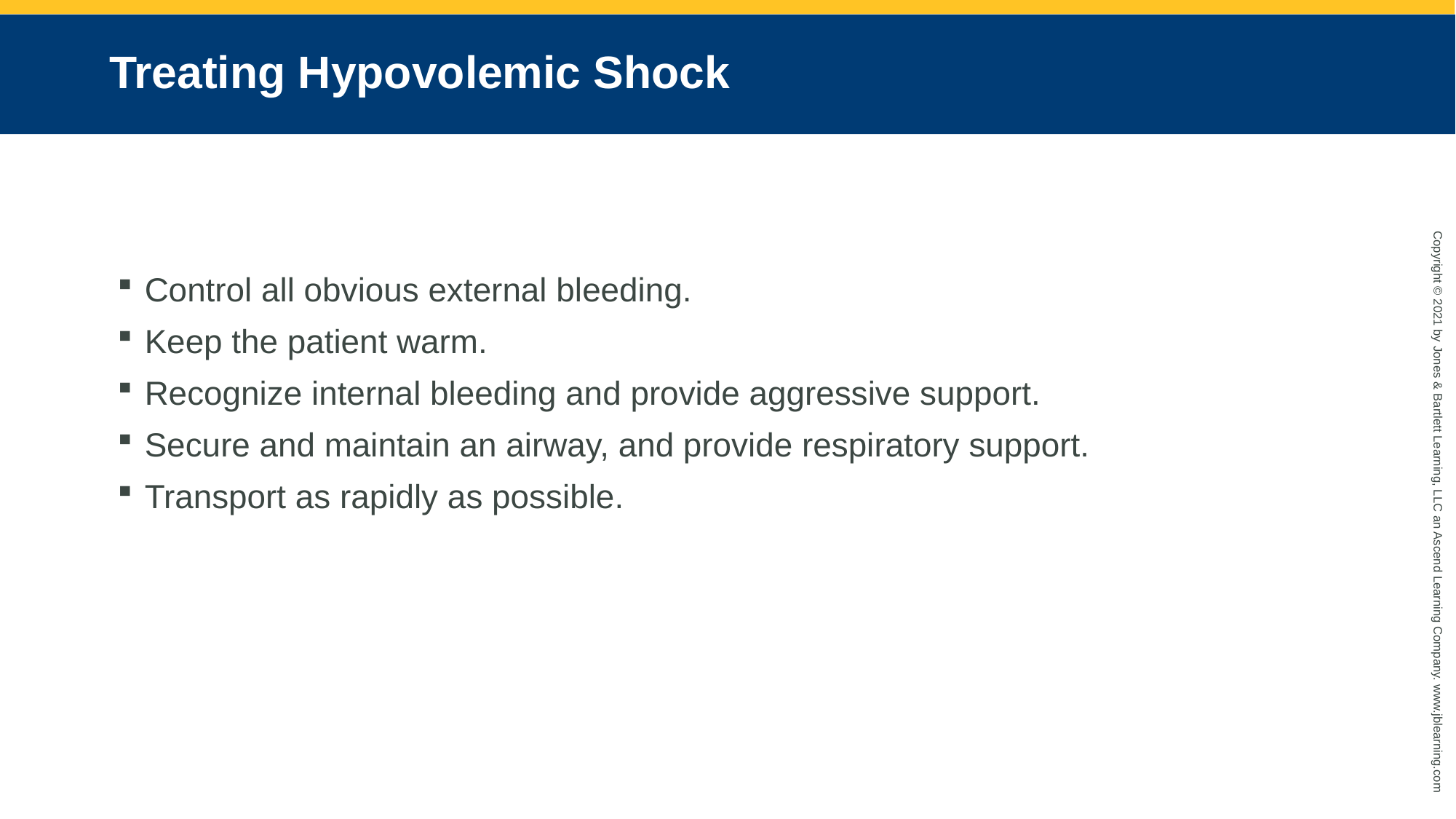

# Treating Hypovolemic Shock
Control all obvious external bleeding.
Keep the patient warm.
Recognize internal bleeding and provide aggressive support.
Secure and maintain an airway, and provide respiratory support.
Transport as rapidly as possible.